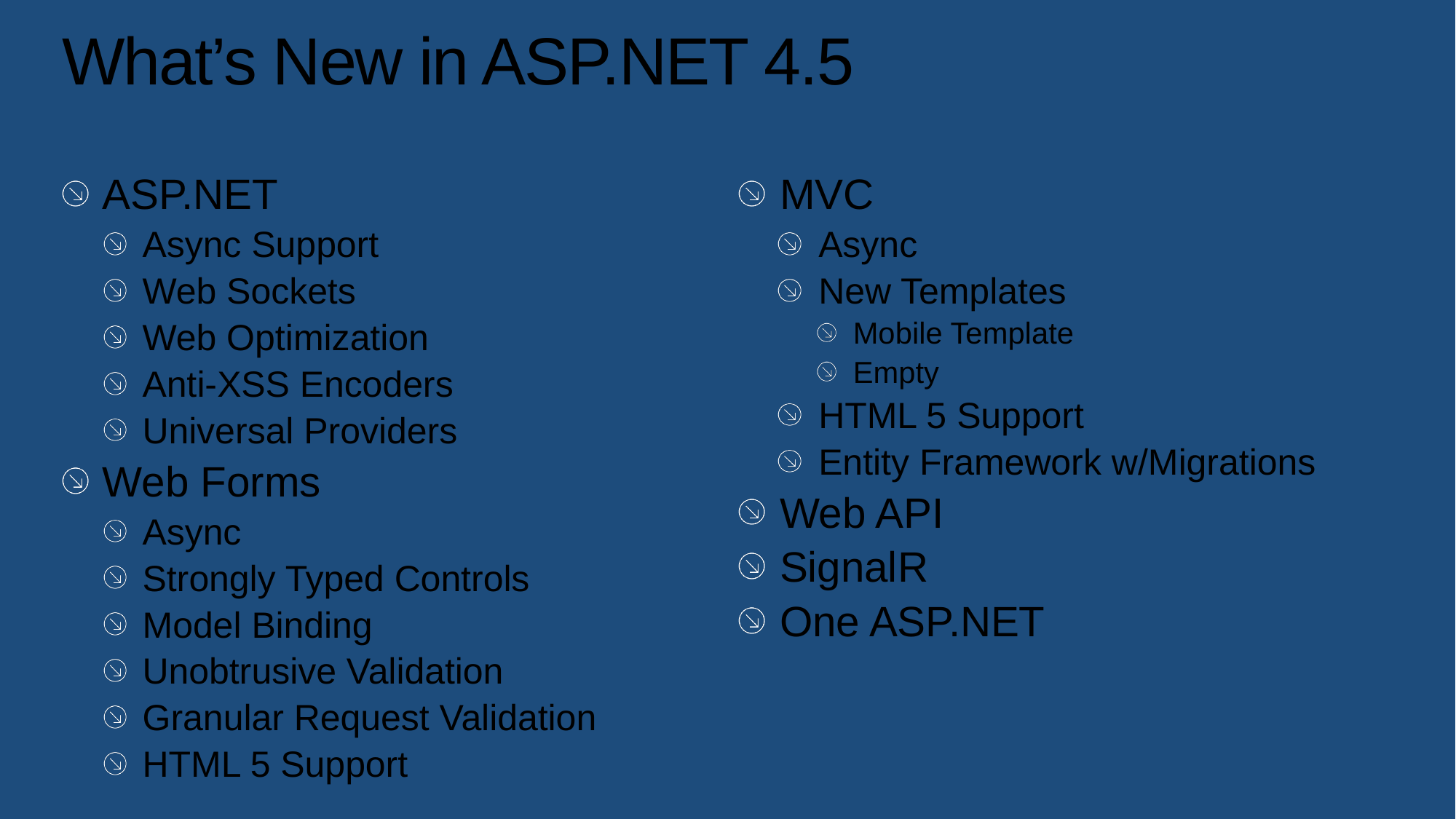

# What’s New in ASP.NET 4.5
ASP.NET
Async Support
Web Sockets
Web Optimization
Anti-XSS Encoders
Universal Providers
Web Forms
Async
Strongly Typed Controls
Model Binding
Unobtrusive Validation
Granular Request Validation
HTML 5 Support

MVC
Async
New Templates
Mobile Template
Empty
HTML 5 Support
Entity Framework w/Migrations
Web API
SignalR
One ASP.NET